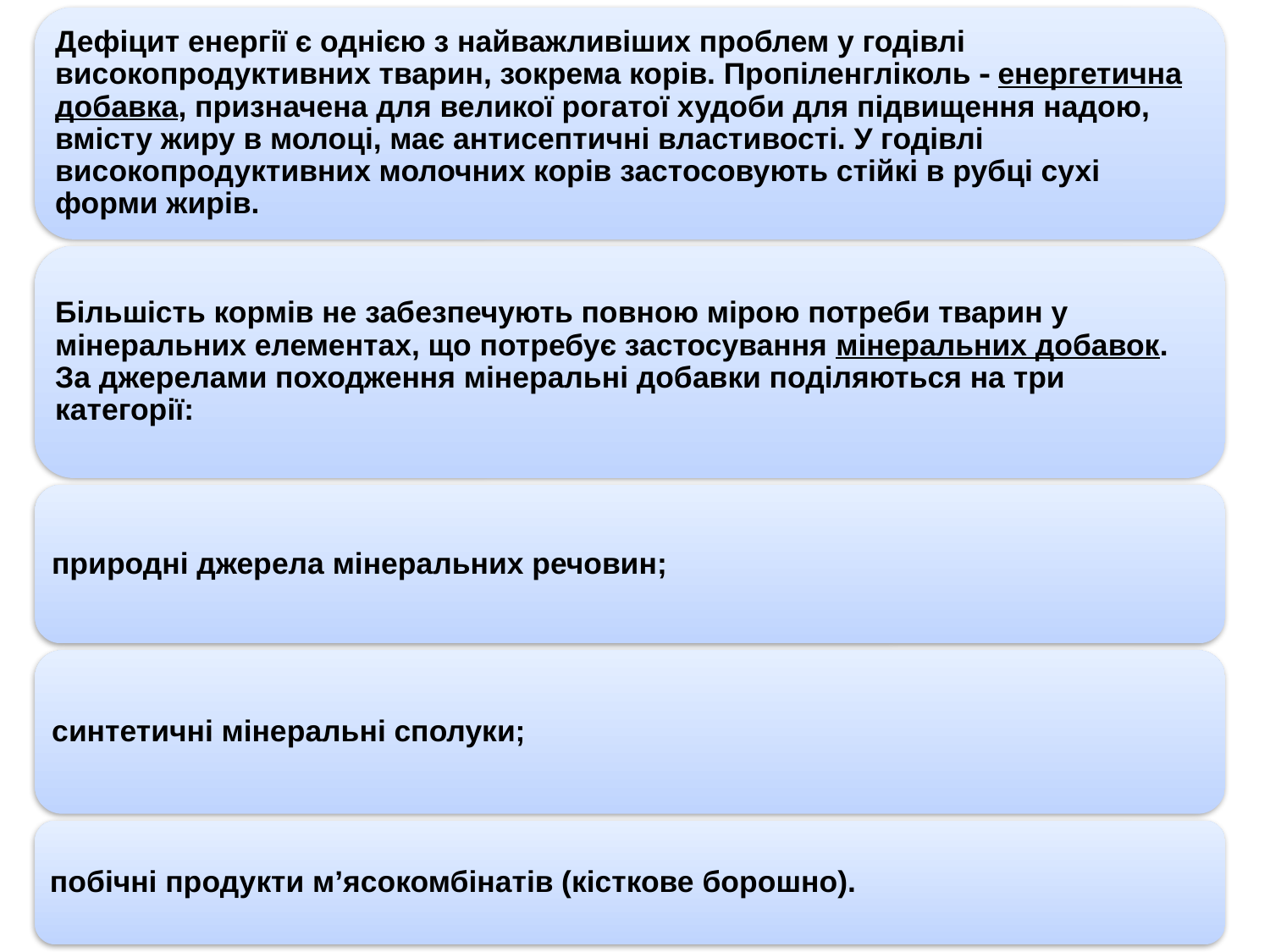

Дефіцит енергії є однією з найважливіших проблем у годівлі високопродуктивних тварин, зокрема корів. Пропіленгліколь − енергетична добавка, призначена для великої рогатої худоби для підвищення надою, вмісту жиру в молоці, має антисептичні властивості. У годівлі високопродуктивних молочних корів застосовують стійкі в рубці сухі форми жирів.
Більшість кормів не забезпечують повною мірою потреби тварин у мінеральних елементах, що потребує застосування мінеральних добавок. За джерелами походження мінеральні добавки поділяються на три категорії:
природні джерела мінеральних речовин;
синтетичні мінеральні сполуки;
побічні продукти м’ясокомбінатів (кісткове борошно).